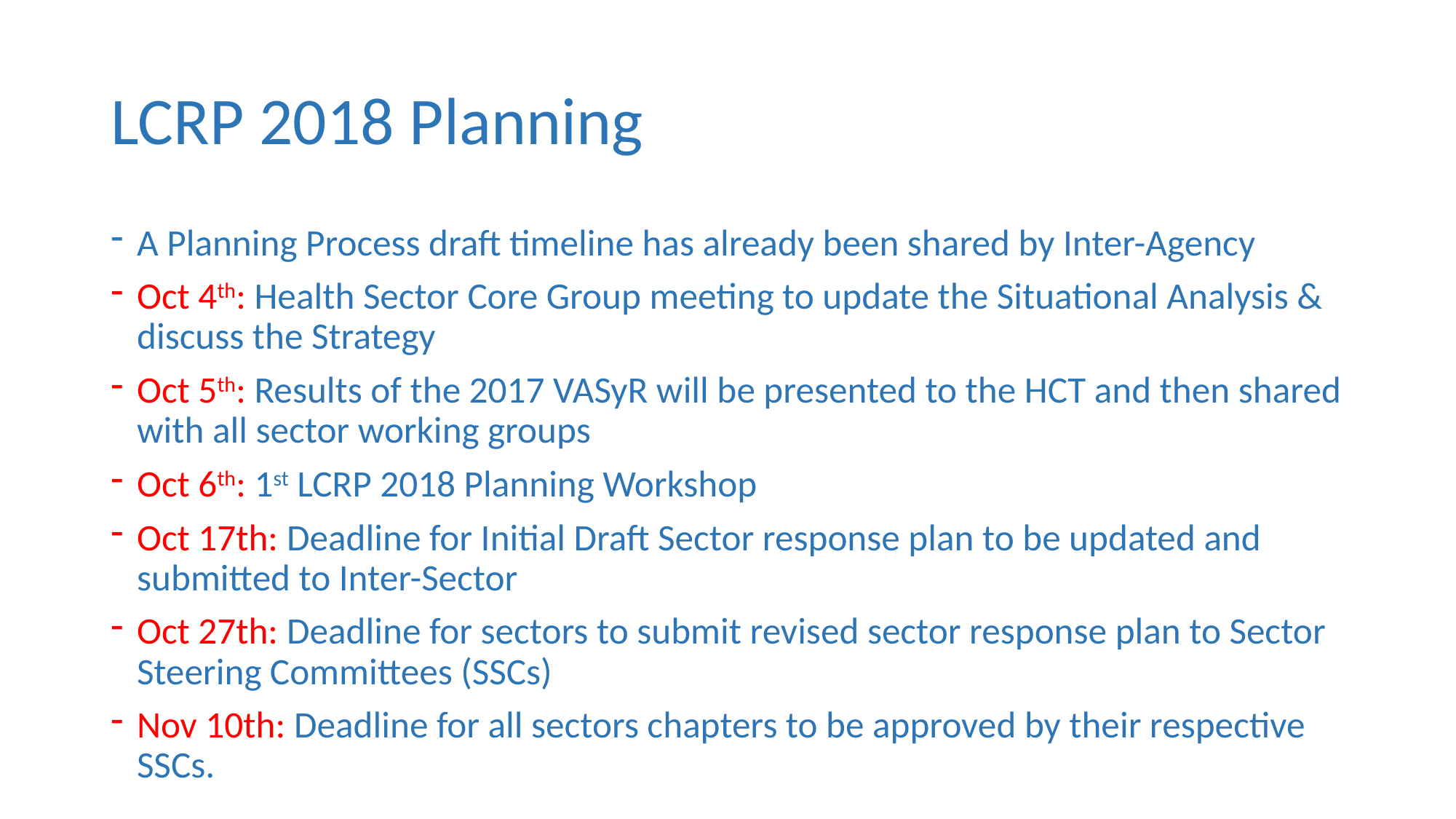

# LCRP 2018 Planning
A Planning Process draft timeline has already been shared by Inter-Agency
Oct 4th: Health Sector Core Group meeting to update the Situational Analysis & discuss the Strategy
Oct 5th: Results of the 2017 VASyR will be presented to the HCT and then shared with all sector working groups
Oct 6th: 1st LCRP 2018 Planning Workshop
Oct 17th: Deadline for Initial Draft Sector response plan to be updated and submitted to Inter-Sector
Oct 27th: Deadline for sectors to submit revised sector response plan to Sector Steering Committees (SSCs)
Nov 10th: Deadline for all sectors chapters to be approved by their respective SSCs.